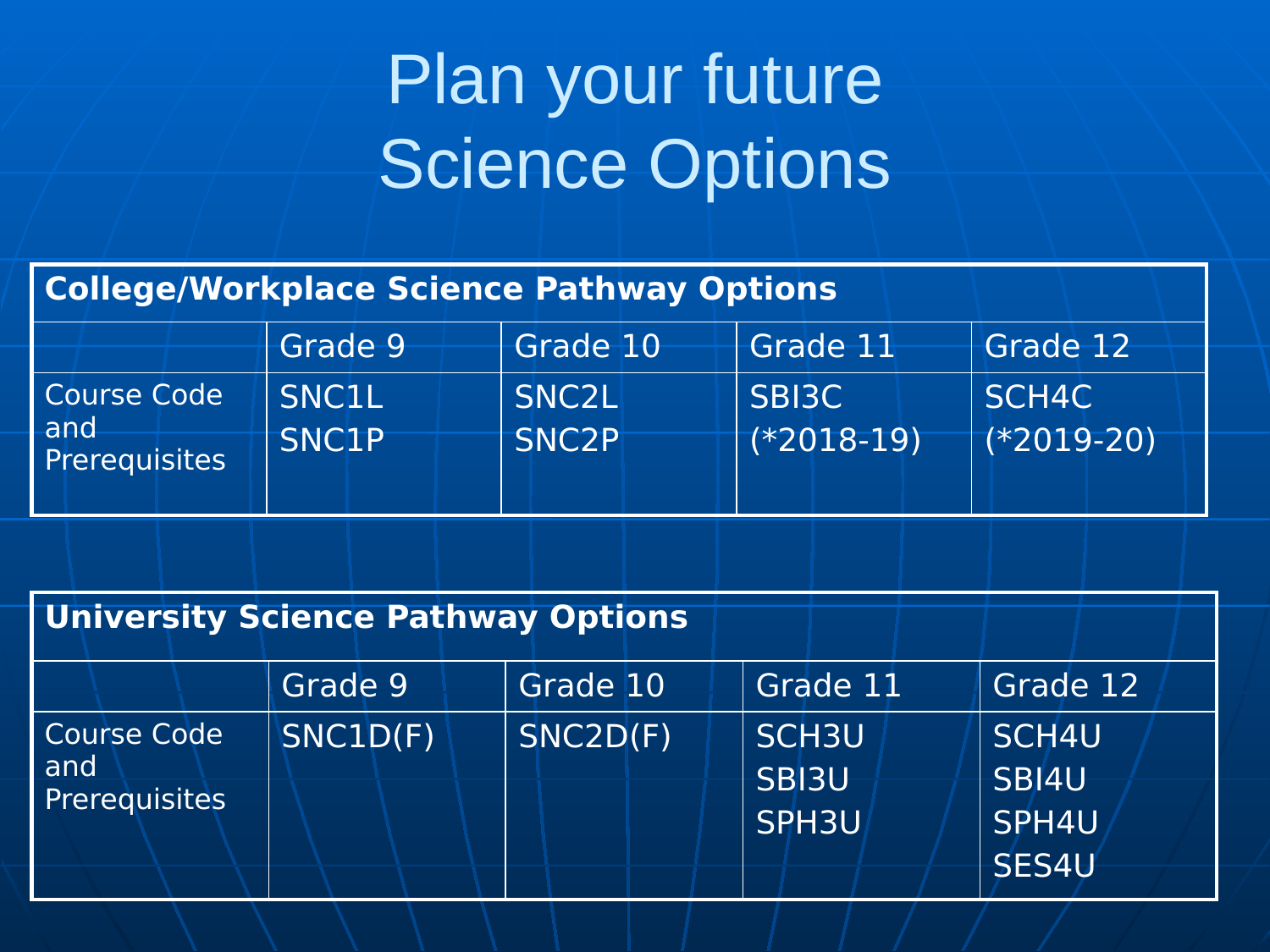

Plan your future
Science Options
| College/Workplace Science Pathway Options |  |  |  |  |
| --- | --- | --- | --- | --- |
|  | Grade 9 | Grade 10 | Grade 11 | Grade 12 |
| Course Code and Prerequisites | SNC1L SNC1P | SNC2L SNC2P | SBI3C (\*2018-19) | SCH4C (\*2019-20) |
| University Science Pathway Options |  |  |  |  |
| --- | --- | --- | --- | --- |
|  | Grade 9 | Grade 10 | Grade 11 | Grade 12 |
| Course Code and Prerequisites | SNC1D(F) | SNC2D(F) | SCH3U SBI3U SPH3U | SCH4U SBI4U SPH4U SES4U |